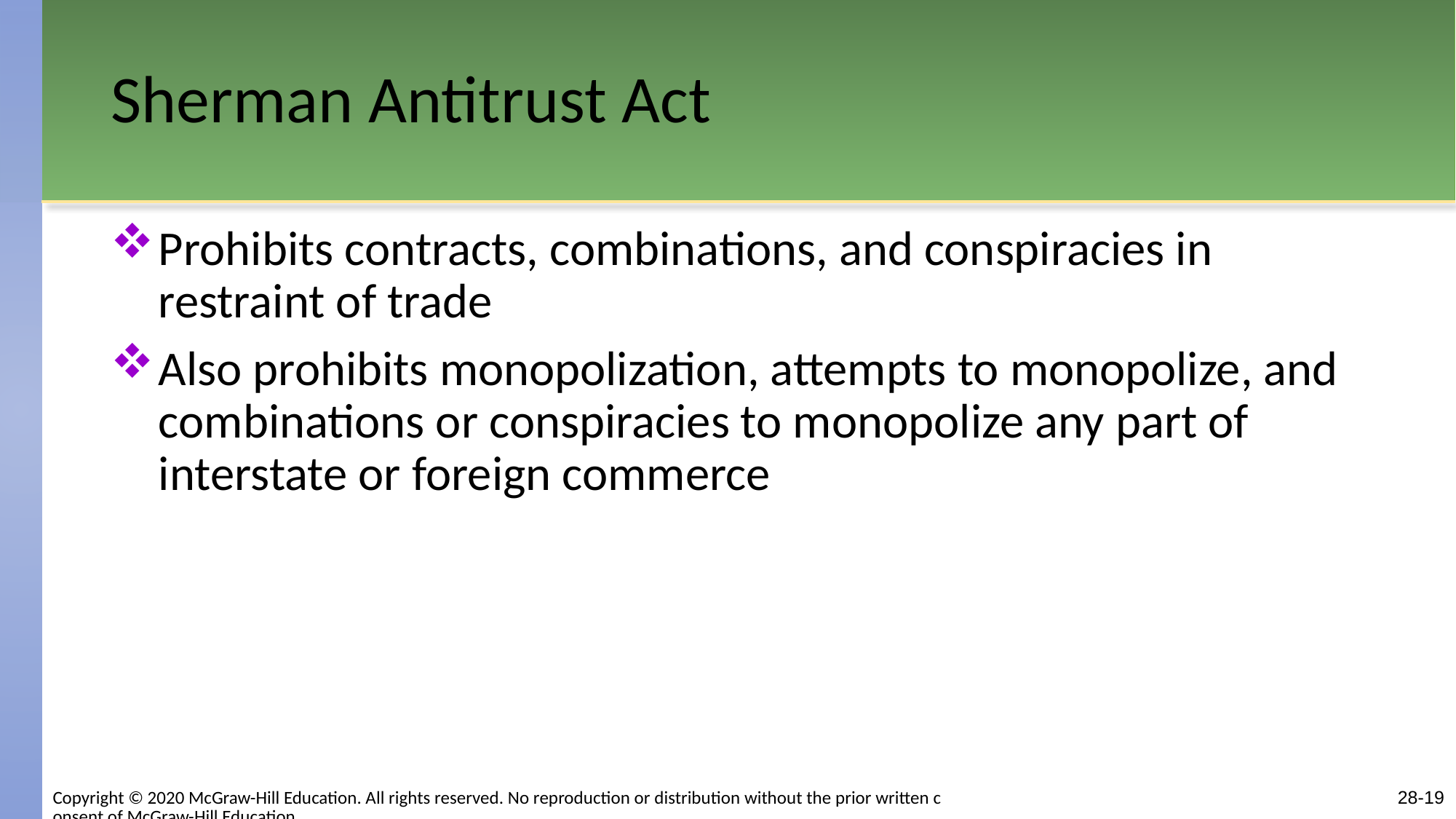

# Sherman Antitrust Act
Prohibits contracts, combinations, and conspiracies in restraint of trade
Also prohibits monopolization, attempts to monopolize, and combinations or conspiracies to monopolize any part of interstate or foreign commerce

Copyright © 2020 McGraw-Hill Education. All rights reserved. No reproduction or distribution without the prior written consent of McGraw-Hill Education.
28-19